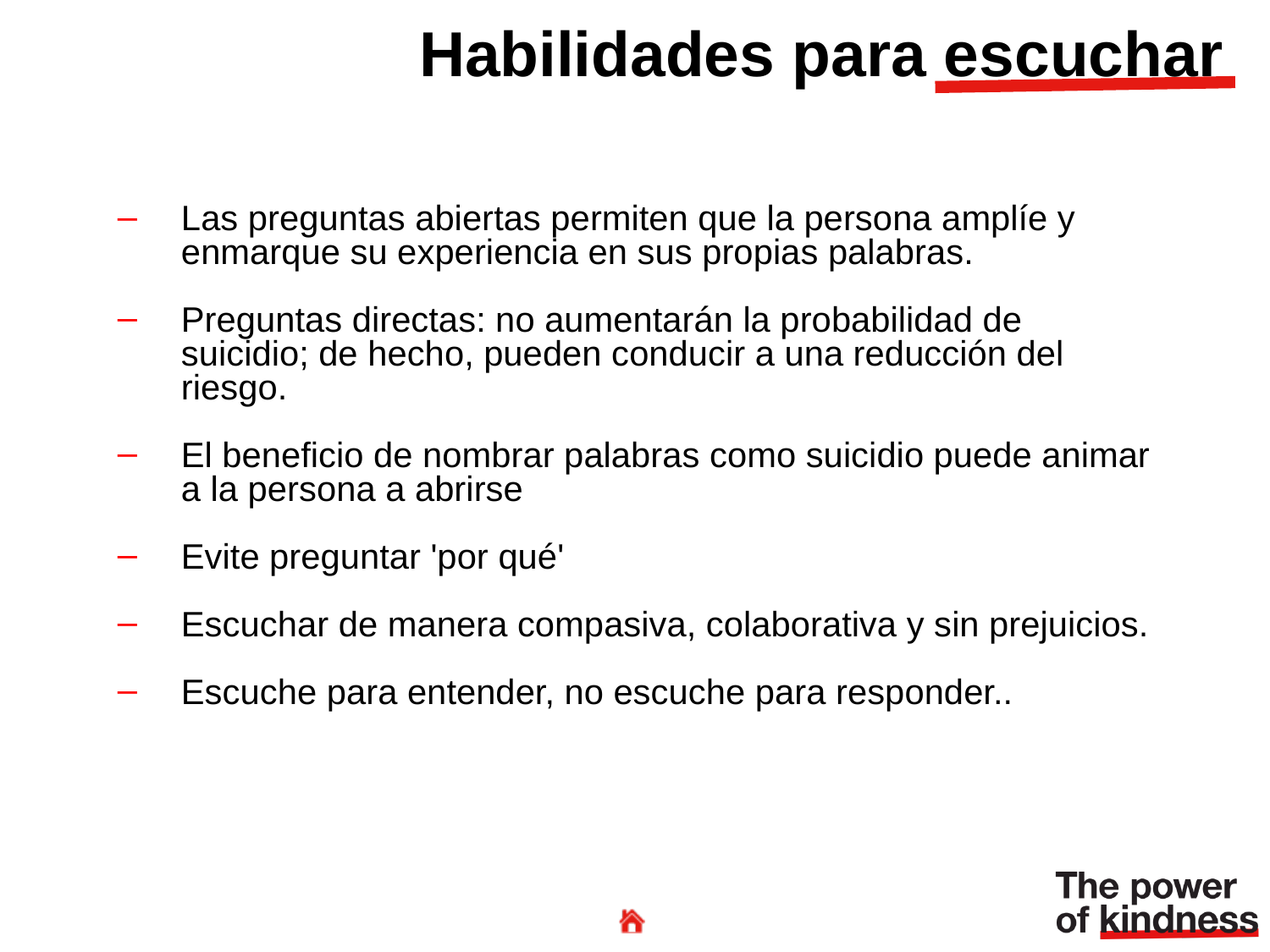

Habilidades para escuchar

Las preguntas abiertas permiten que la persona amplíe y enmarque su experiencia en sus propias palabras.

Preguntas directas: no aumentarán la probabilidad de suicidio; de hecho, pueden conducir a una reducción del riesgo.

El beneficio de nombrar palabras como suicidio puede animar a la persona a abrirse

Evite preguntar 'por qué'

Escuchar de manera compasiva, colaborativa y sin prejuicios.

Escuche para entender, no escuche para responder..